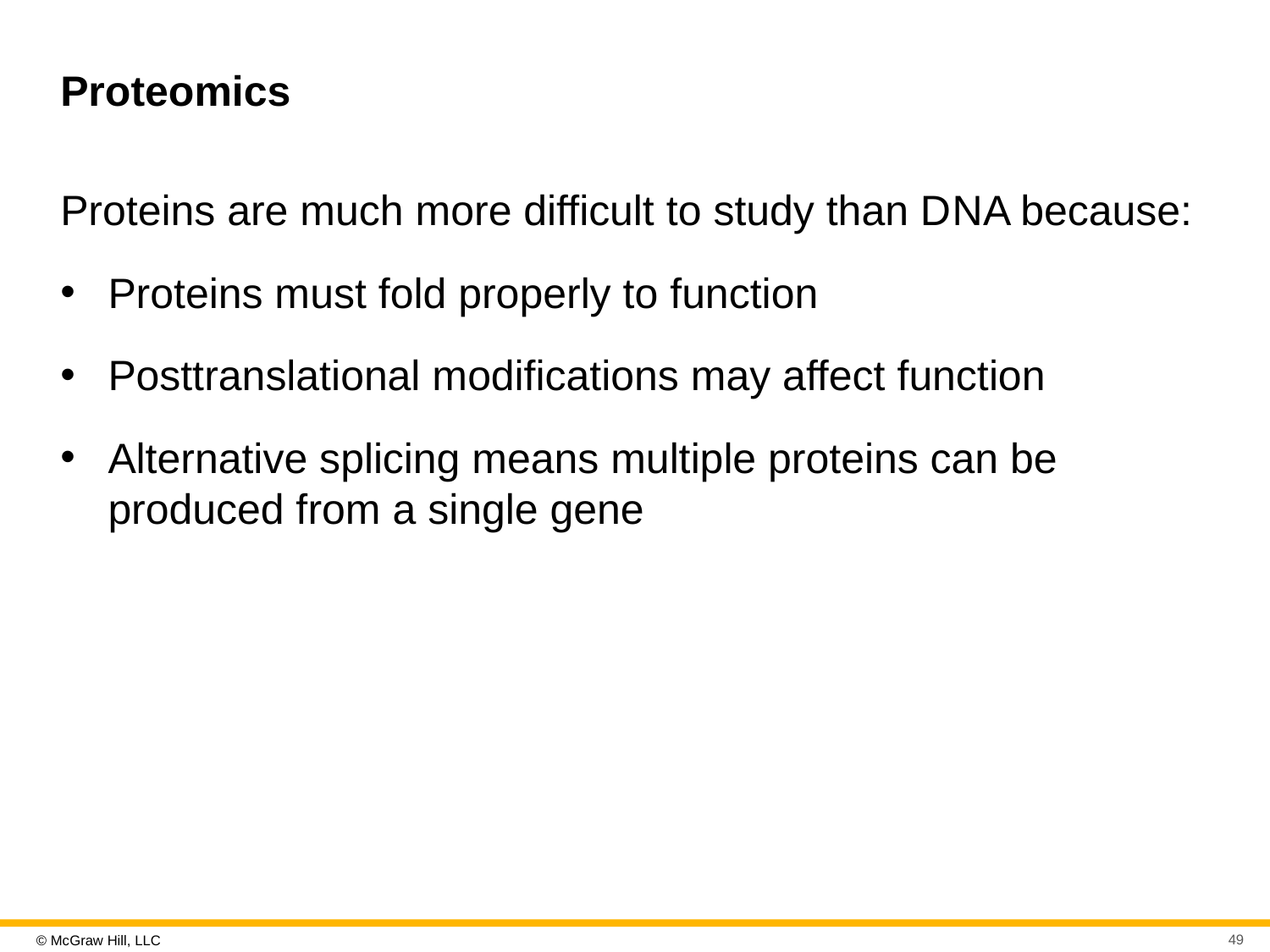

# Proteomics
Proteins are much more difficult to study than D N A because:
Proteins must fold properly to function
Posttranslational modifications may affect function
Alternative splicing means multiple proteins can be produced from a single gene
49